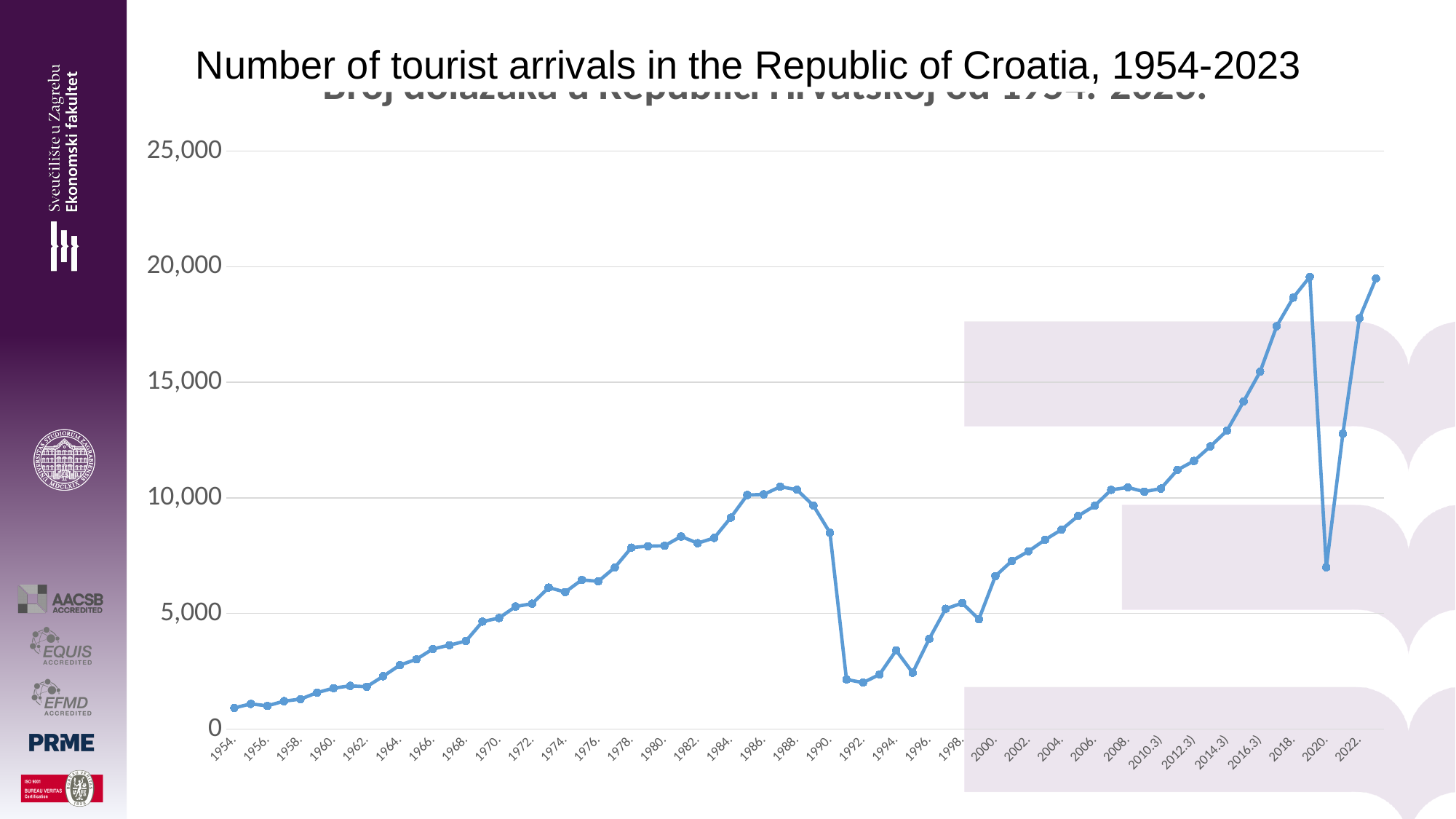

### Chart: Broj dolazaka u Republici Hrvatskoj od 1954.-2023.

| Category |  |
|---|---|
| 1954. | 919.0 |
| 1955. | 1089.0 |
| 1956. | 1007.0 |
| 1957. | 1208.0 |
| 1958. | 1295.0 |
| 1959. | 1576.0 |
| 1960. | 1772.0 |
| 1961. | 1870.0 |
| 1962. | 1833.0 |
| 1963. | 2287.0 |
| 1964. | 2767.0 |
| 1965. | 3017.0 |
| 1966. | 3467.0 |
| 1967. | 3630.0 |
| 1968. | 3810.0 |
| 1969. | 4650.0 |
| 1970. | 4805.0 |
| 1971. | 5302.0 |
| 1972. | 5426.0 |
| 1973. | 6122.0 |
| 1974. | 5928.0 |
| 1975. | 6454.0 |
| 1976. | 6392.0 |
| 1977. | 6994.0 |
| 1978. | 7851.0 |
| 1979. | 7912.0 |
| 1980. | 7930.0 |
| 1981. | 8333.0 |
| 1982. | 8042.0 |
| 1983. | 8268.0 |
| 1984. | 9146.0 |
| 1985. | 10125.0 |
| 1986. | 10151.0 |
| 1987. | 10487.0 |
| 1988. | 10354.0 |
| 1989. | 9670.0 |
| 1990. | 8497.0 |
| 1991. | 2146.0 |
| 1992. | 2010.0 |
| 1993. | 2363.0 |
| 1994. | 3402.0 |
| 1995. | 2438.0 |
| 1996. | 3899.0 |
| 1997. | 5206.0 |
| 1998. | 5449.0 |
| 1999. | 4751.0 |
| 2000. | 6620.0 |
| 2001. | 7279.0 |
| 2002. | 7694.0 |
| 2003. | 8189.0 |
| 2004. | 8629.0 |
| 2005. | 9222.0 |
| 2006. | 9660.0 |
| 2007. | 10351.0 |
| 2008. | 10454.0 |
| 2009. | 10270.0 |
| 2010.3) | 10405.0 |
| 2011.3) | 11211.0 |
| 2012.3) | 11599.0 |
| 2013.3) | 12233.0 |
| 2014.3) | 12914.0 |
| 2015.3) | 14175.0 |
| 2016.3) | 15463.0 |
| 2017. | 17431.0 |
| 2018. | 18667.0 |
| 2019. | 19566.0 |
| 2020. | 7001.0 |
| 2021. | 12776.0 |
| 2022. | 17775.0 |
| 2023. | 19493.0 |
Number of tourist arrivals in the Republic of Croatia, 1954-2023